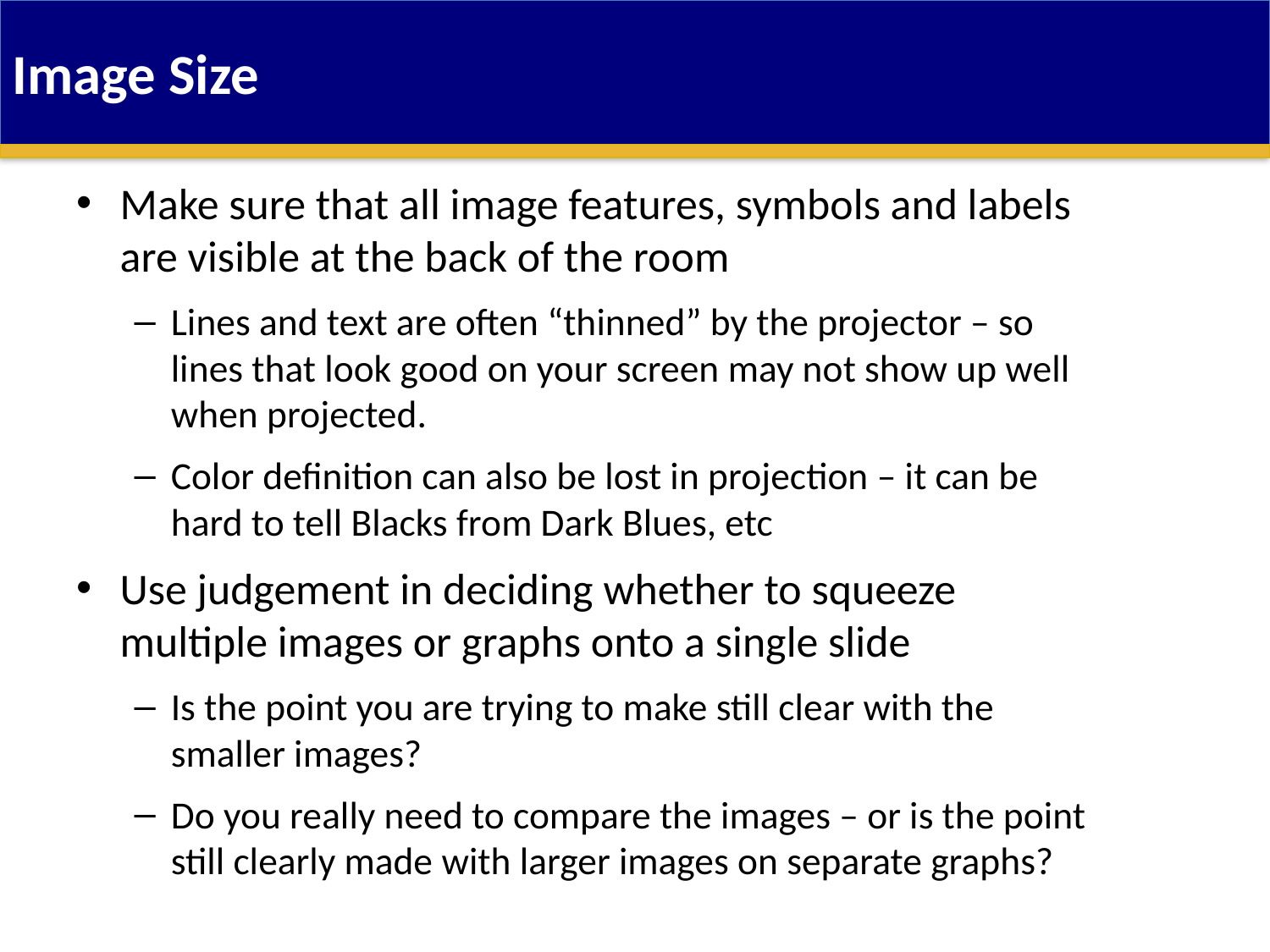

Image Size

Make sure that all image features, symbols and labels are visible at the back of the room
Lines and text are often “thinned” by the projector – so lines that look good on your screen may not show up well when projected.
Color definition can also be lost in projection – it can be hard to tell Blacks from Dark Blues, etc
Use judgement in deciding whether to squeeze multiple images or graphs onto a single slide
Is the point you are trying to make still clear with the smaller images?
Do you really need to compare the images – or is the point still clearly made with larger images on separate graphs?